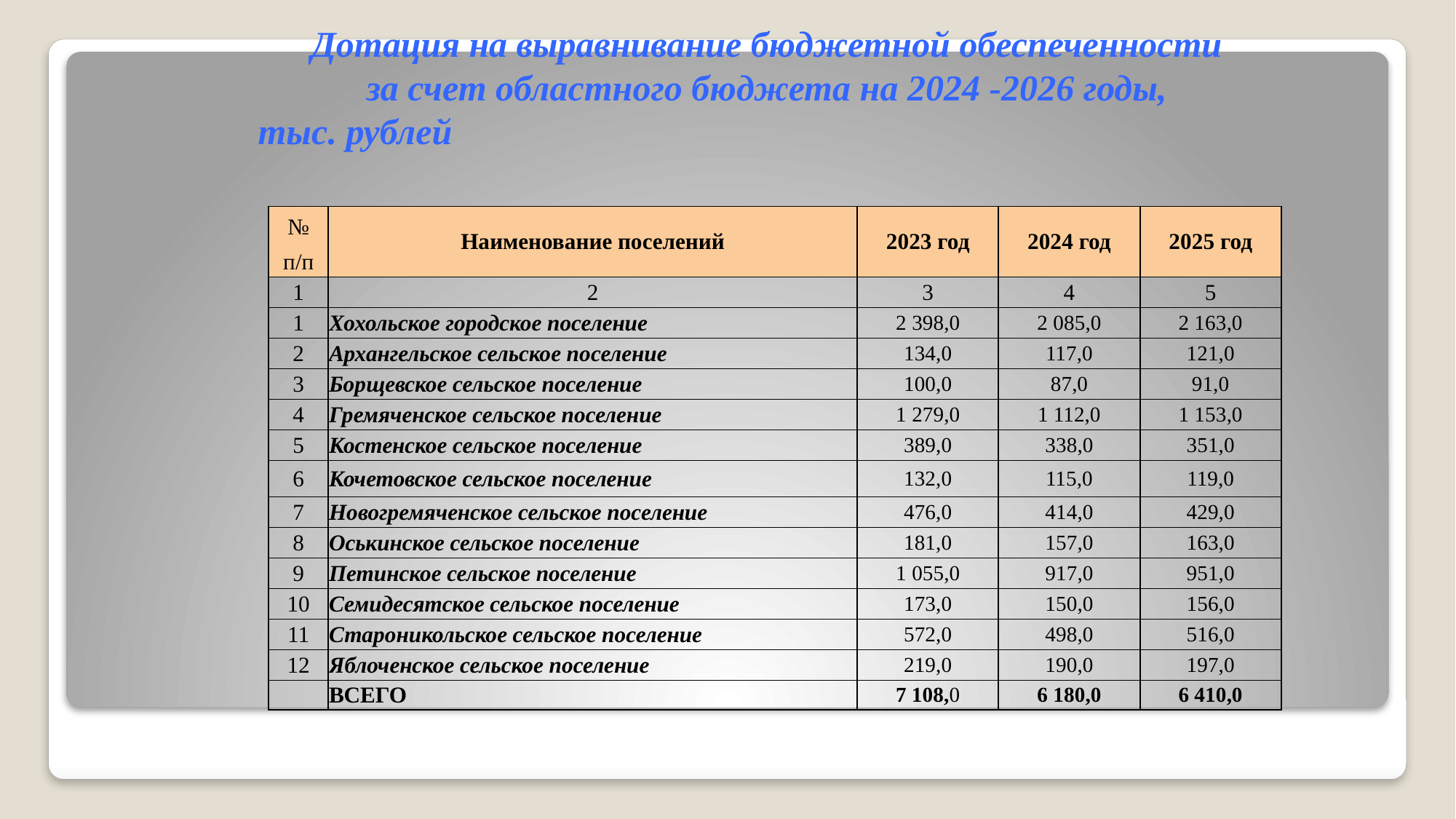

Дотация на выравнивание бюджетной обеспеченности
за счет областного бюджета на 2024 -2026 годы,
тыс. рублей
| № | Наименование поселений | 2023 год | 2024 год | 2025 год |
| --- | --- | --- | --- | --- |
| п/п |  |  |  |  |
| 1 | 2 | 3 | 4 | 5 |
| 1 | Хохольское городское поселение | 2 398,0 | 2 085,0 | 2 163,0 |
| 2 | Архангельское сельское поселение | 134,0 | 117,0 | 121,0 |
| 3 | Борщевское сельское поселение | 100,0 | 87,0 | 91,0 |
| 4 | Гремяченское сельское поселение | 1 279,0 | 1 112,0 | 1 153,0 |
| 5 | Костенское сельское поселение | 389,0 | 338,0 | 351,0 |
| 6 | Кочетовское сельское поселение | 132,0 | 115,0 | 119,0 |
| 7 | Новогремяченское сельское поселение | 476,0 | 414,0 | 429,0 |
| 8 | Оськинское сельское поселение | 181,0 | 157,0 | 163,0 |
| 9 | Петинское сельское поселение | 1 055,0 | 917,0 | 951,0 |
| 10 | Семидесятское сельское поселение | 173,0 | 150,0 | 156,0 |
| 11 | Староникольское сельское поселение | 572,0 | 498,0 | 516,0 |
| 12 | Яблоченское сельское поселение | 219,0 | 190,0 | 197,0 |
|  | ВСЕГО | 7 108,0 | 6 180,0 | 6 410,0 |